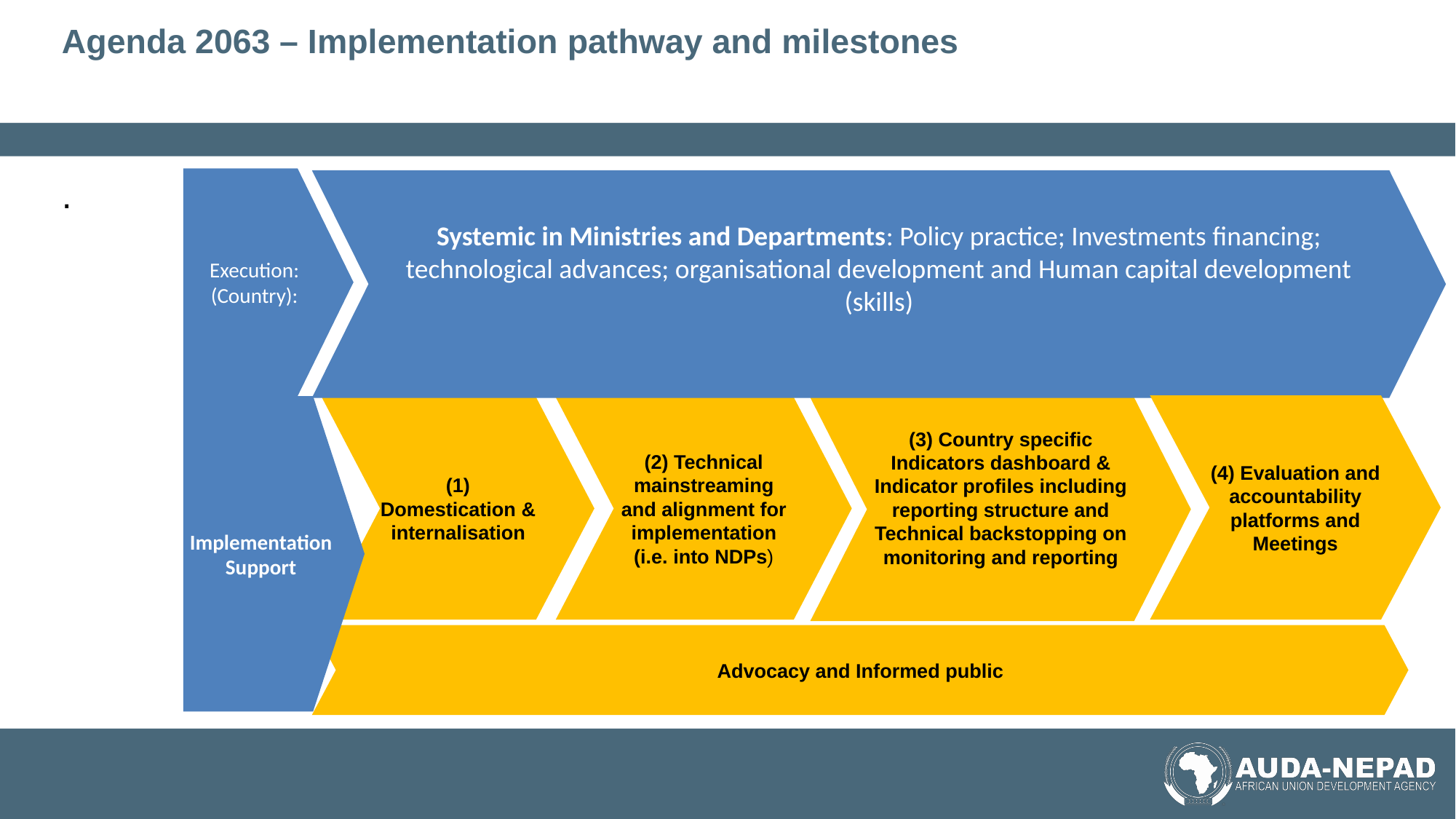

# Agenda 2063 – Implementation pathway and milestones
Execution: (Country):
Systemic in Ministries and Departments: Policy practice; Investments financing; technological advances; organisational development and Human capital development (skills)

.
(4) Evaluation and accountability platforms and Meetings
Implementation
Support
(1) Domestication & internalisation
(2) Technical mainstreaming and alignment for implementation (i.e. into NDPs)
(3) Country specific Indicators dashboard & Indicator profiles including reporting structure and Technical backstopping on monitoring and reporting

Advocacy and Informed public